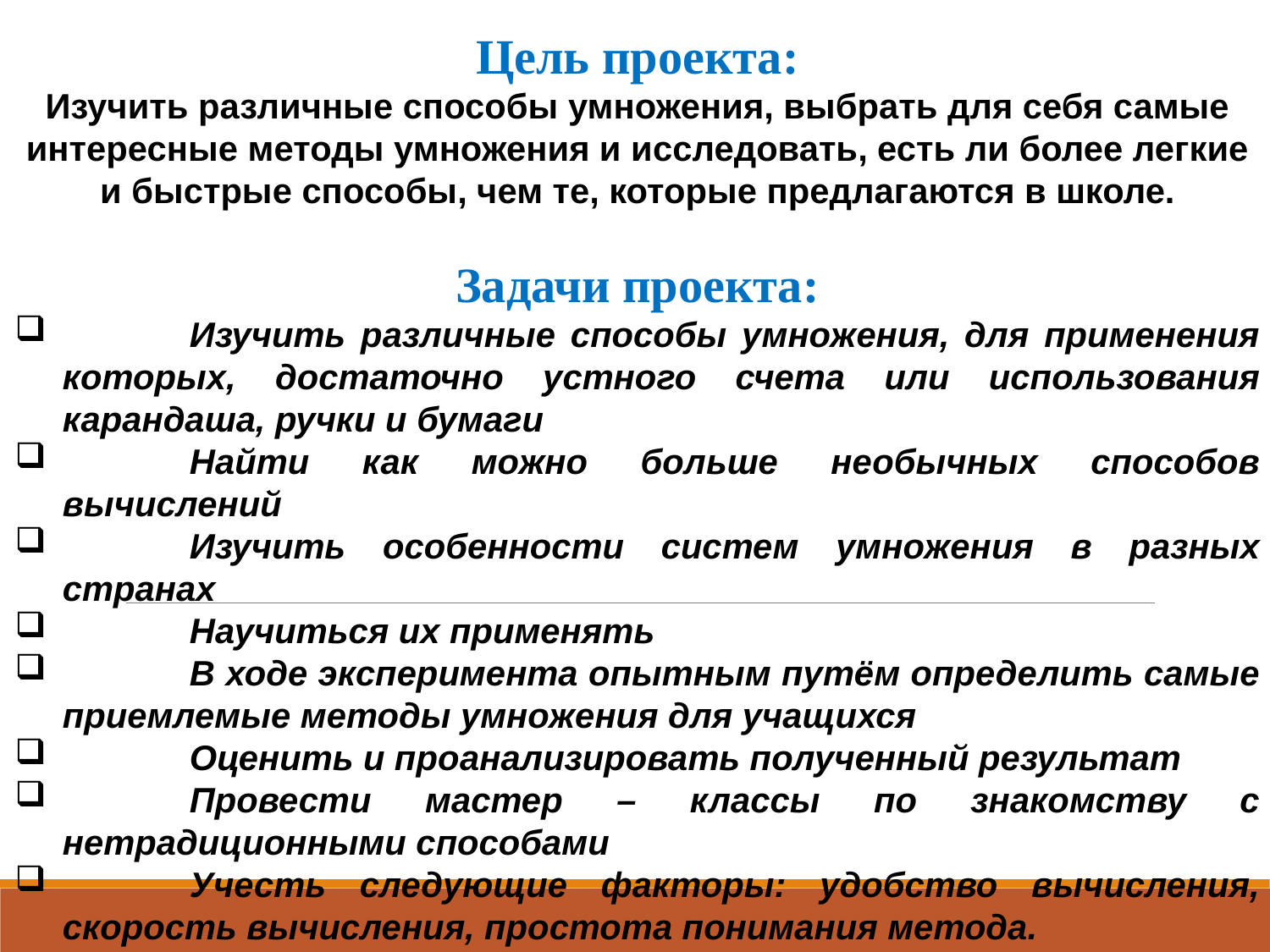

Цель проекта:
Изучить различные способы умножения, выбрать для себя самые интересные методы умножения и исследовать, есть ли более легкие и быстрые способы, чем те, которые предлагаются в школе.

Задачи проекта:
	Изучить различные способы умножения, для применения которых, достаточно устного счета или использования карандаша, ручки и бумаги
	Найти как можно больше необычных способов вычислений
	Изучить особенности систем умножения в разных странах
	Научиться их применять
	В ходе эксперимента опытным путём определить самые приемлемые методы умножения для учащихся
	Оценить и проанализировать полученный результат
	Провести мастер – классы по знакомству с нетрадиционными способами
	Учесть следующие факторы: удобство вычисления, скорость вычисления, простота понимания метода.